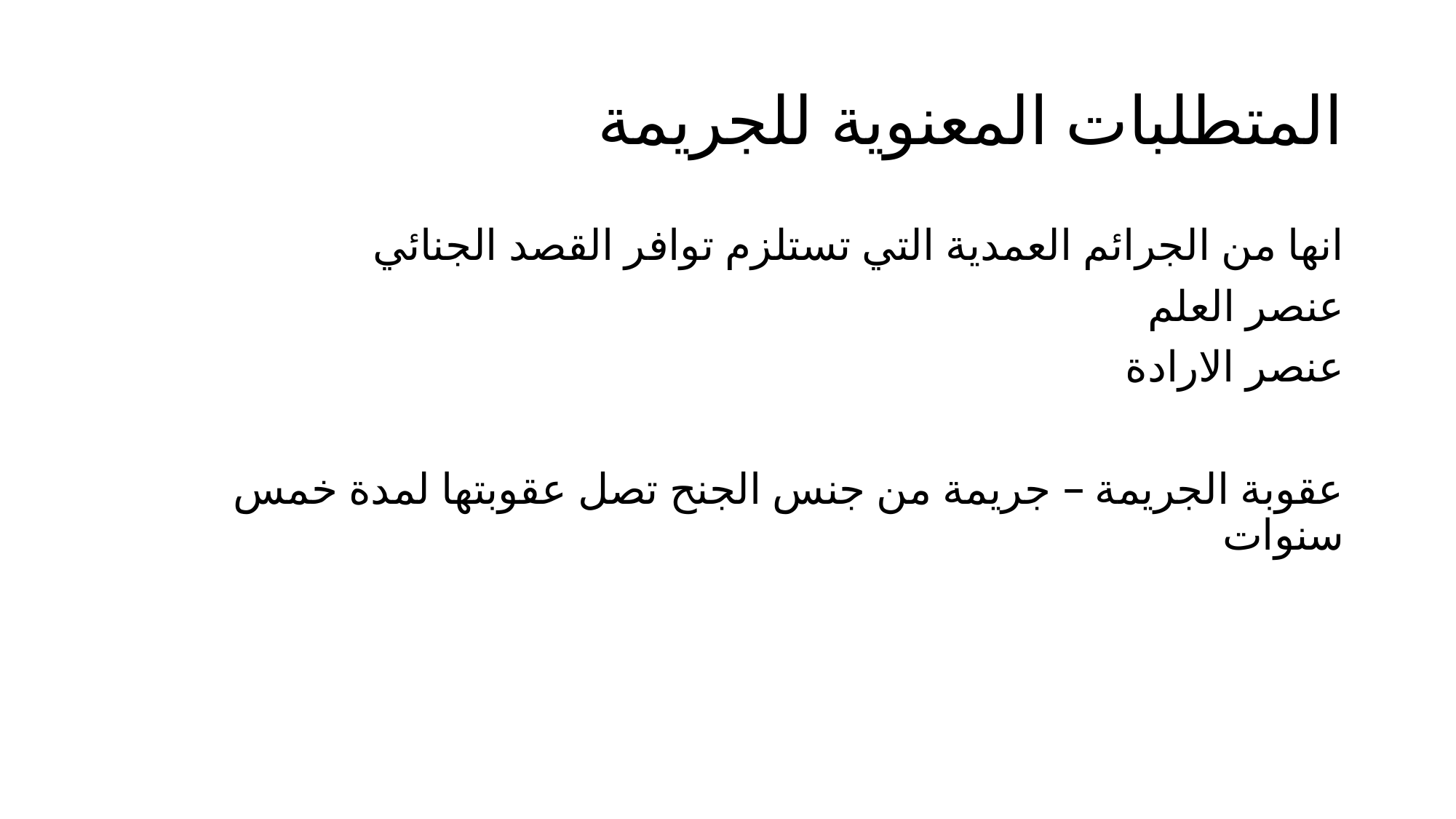

# المتطلبات المعنوية للجريمة
انها من الجرائم العمدية التي تستلزم توافر القصد الجنائي
عنصر العلم
عنصر الارادة

عقوبة الجريمة – جريمة من جنس الجنح تصل عقوبتها لمدة خمس سنوات